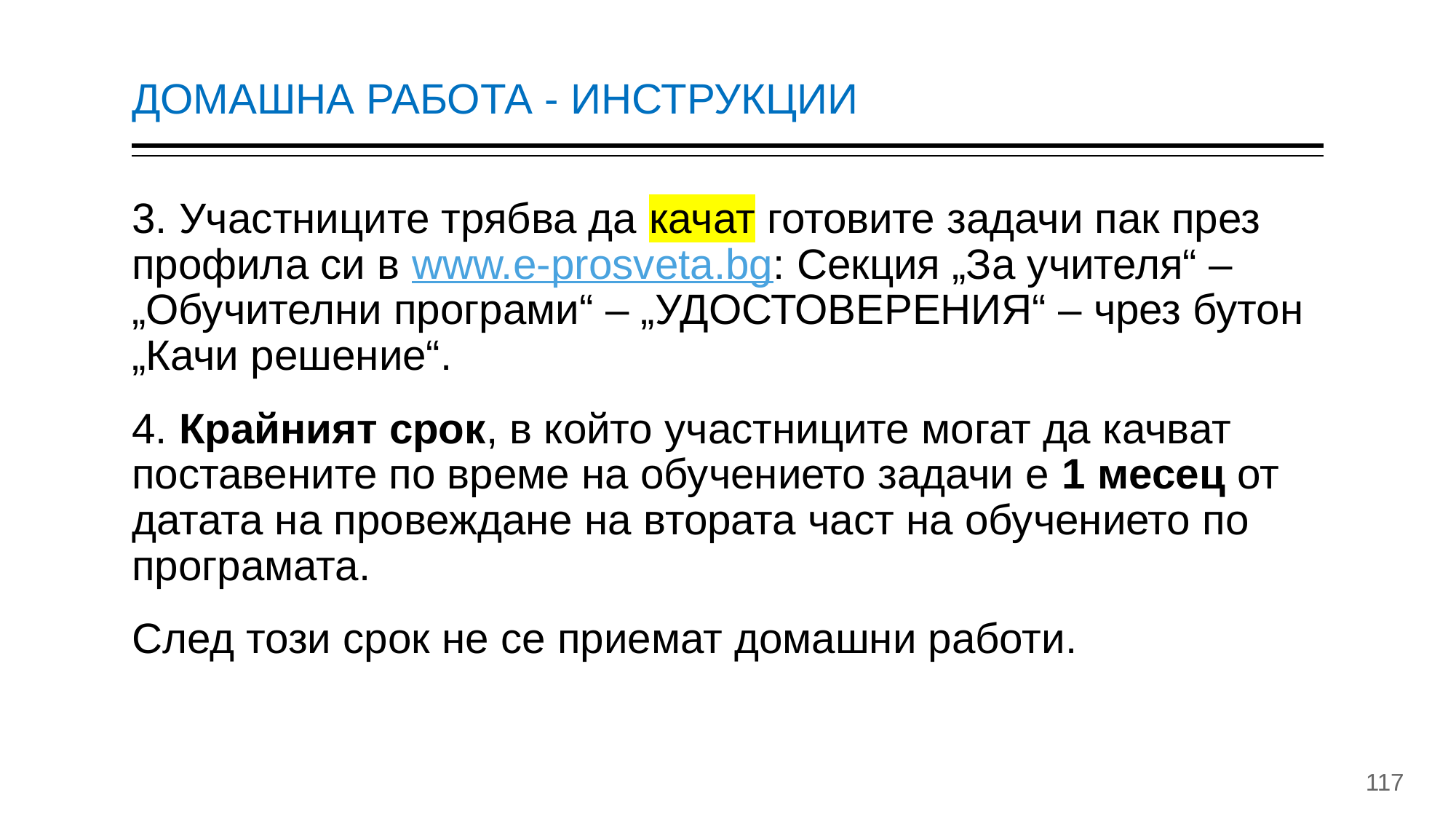

# ДОМАШНА РАБОТА - ИНСТРУКЦИИ
3. Участниците трябва да качат готовите задачи пак през профила си в www.e-prosveta.bg: Секция „За учителя“ – „Обучителни програми“ – „УДОСТОВЕРЕНИЯ“ – чрез бутон „Качи решение“.
4. Крайният срок, в който участниците могат да качват поставените по време на обучението задачи е 1 месец от датата на провеждане на втората част на обучението по програмата.
След този срок не се приемат домашни работи.
117